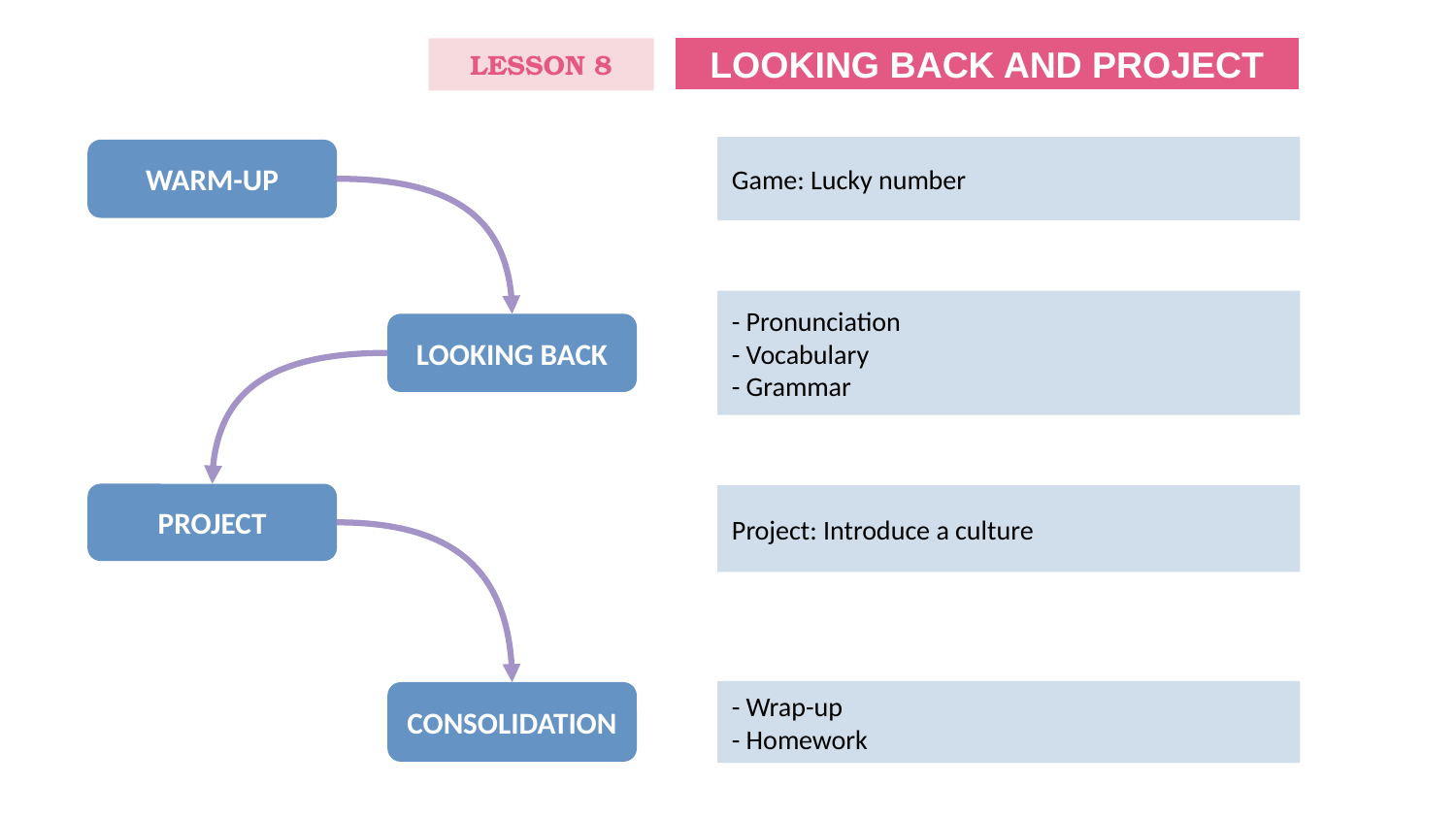

LOOKING BACK AND PROJECT
LESSON 8
Game: Lucky number
WARM-UP
- Pronunciation
- Vocabulary
- Grammar
LOOKING BACK
PROJECT
Project: Introduce a culture
- Wrap-up
- Homework
CONSOLIDATION